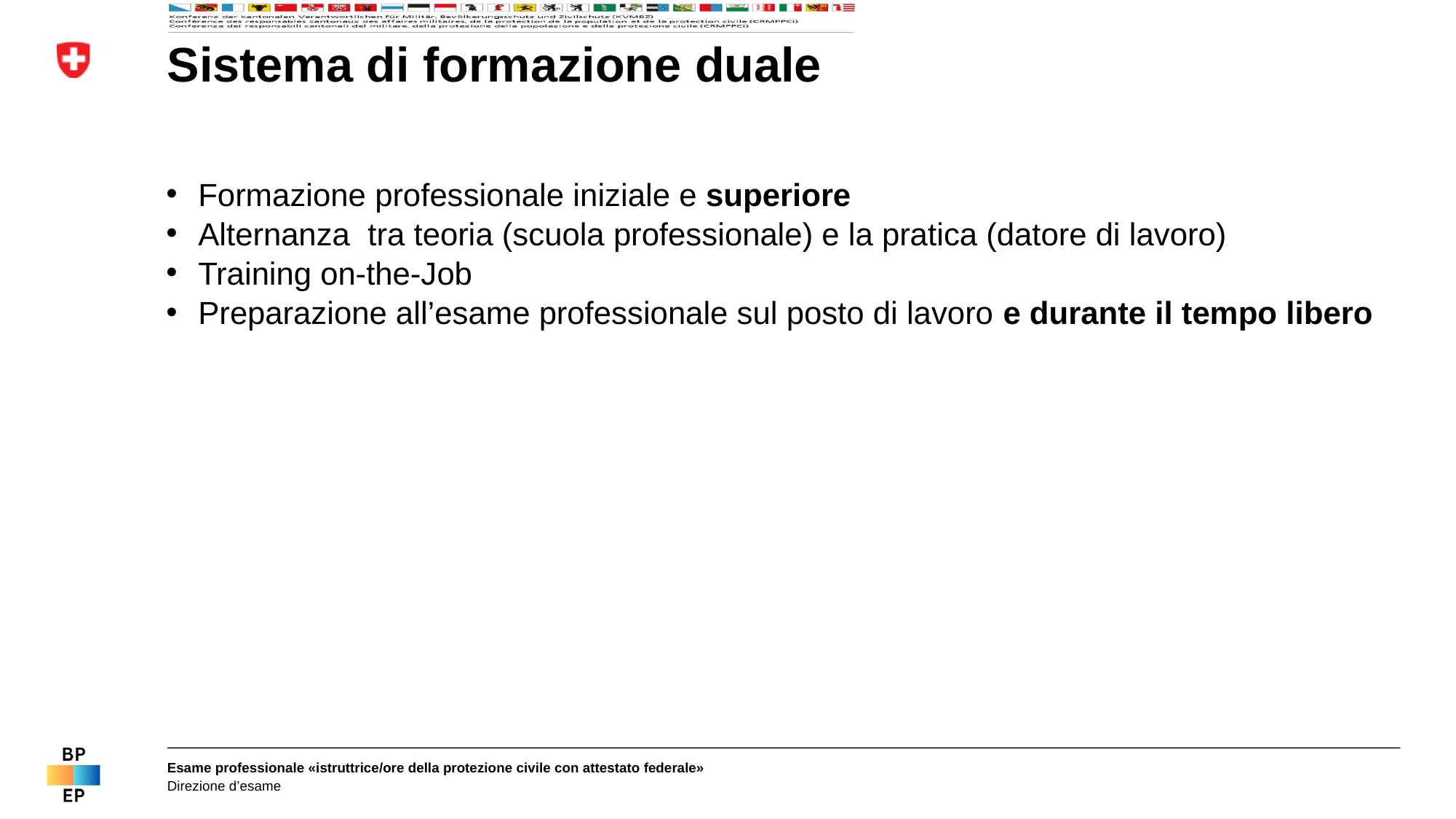

# Sistema di formazione duale
Formazione professionale iniziale e superiore
Alternanza  tra teoria (scuola professionale) e la pratica (datore di lavoro)
Training on-the-Job
Preparazione all’esame professionale sul posto di lavoro e durante il tempo libero

Esame professionale «istruttrice/ore della protezione civile con attestato federale»
Direzione d’esame